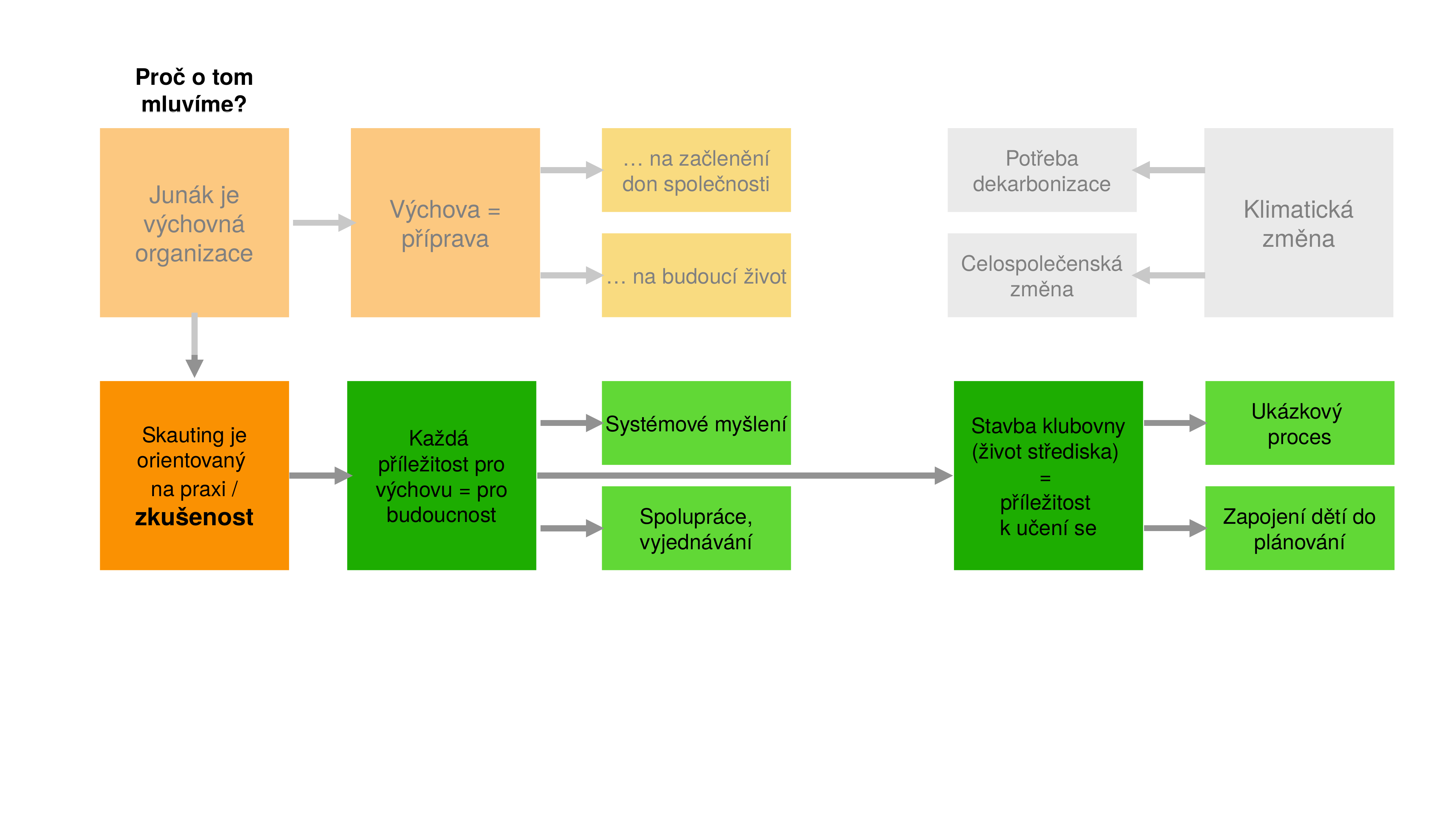

Proč o tom mluvíme?

Junák je výchovná organizace
Výchova = příprava
… na začlenění don společnosti
Potřeba dekarbonizace
Klimatická změna
… na budoucí život
Celospolečenská změna
Skauting je orientovaný
na praxi / zkušenost
Každá
příležitost pro výchovu = pro budoucnost
Stavba klubovny (život střediska)
=
příležitost
k učení se
Ukázkový
proces
Systémové myšlení
Zapojení dětí do plánování
Spolupráce, vyjednávání